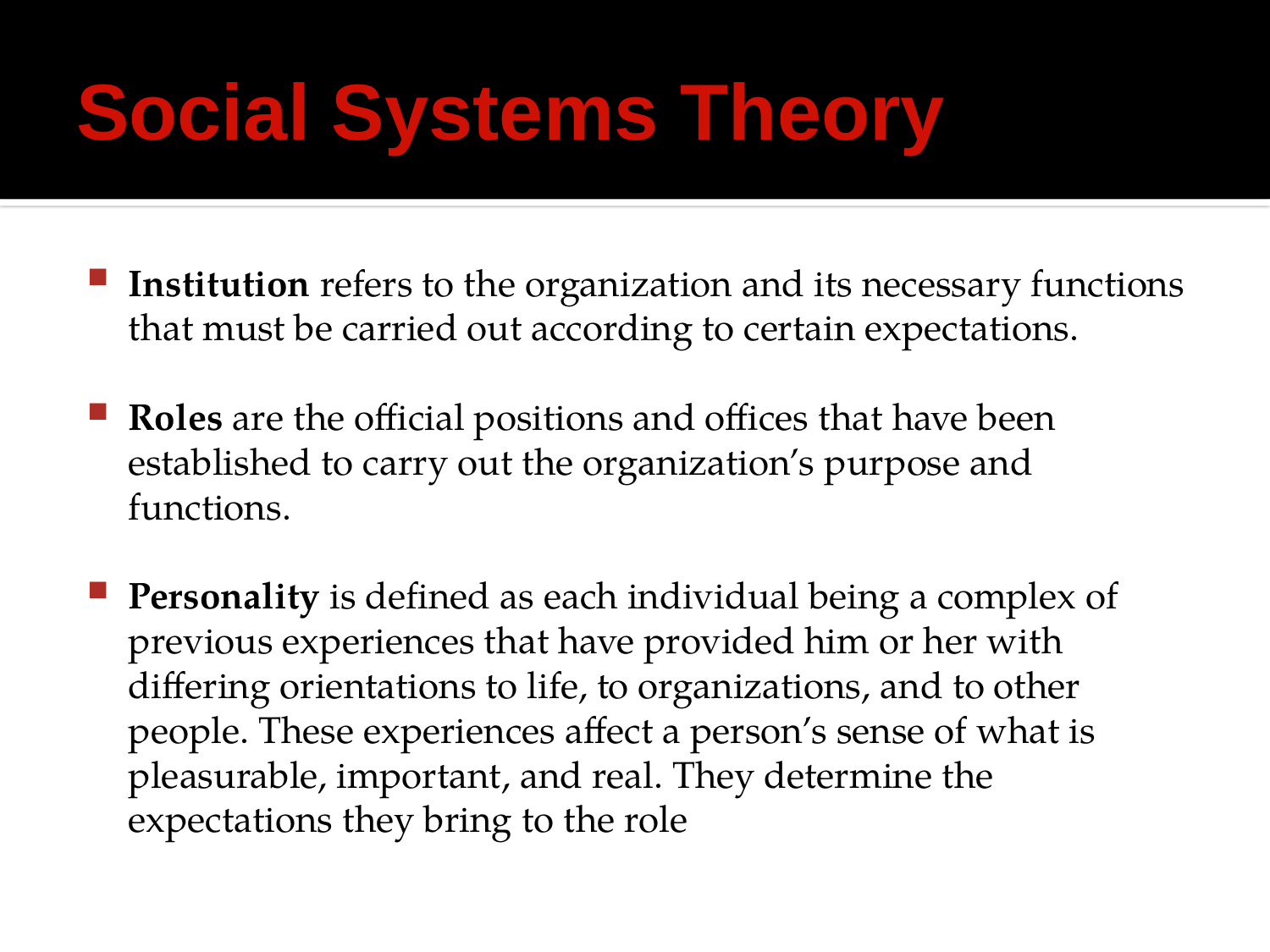

# Social Systems Theory
Institution refers to the organization and its necessary functions that must be carried out according to certain expectations.

Roles are the official positions and offices that have been established to carry out the organization’s purpose and functions.

Personality is defined as each individual being a complex of previous experiences that have provided him or her with differing orientations to life, to organizations, and to other people. These experiences affect a person’s sense of what is pleasurable, important, and real. They determine the expectations they bring to the role